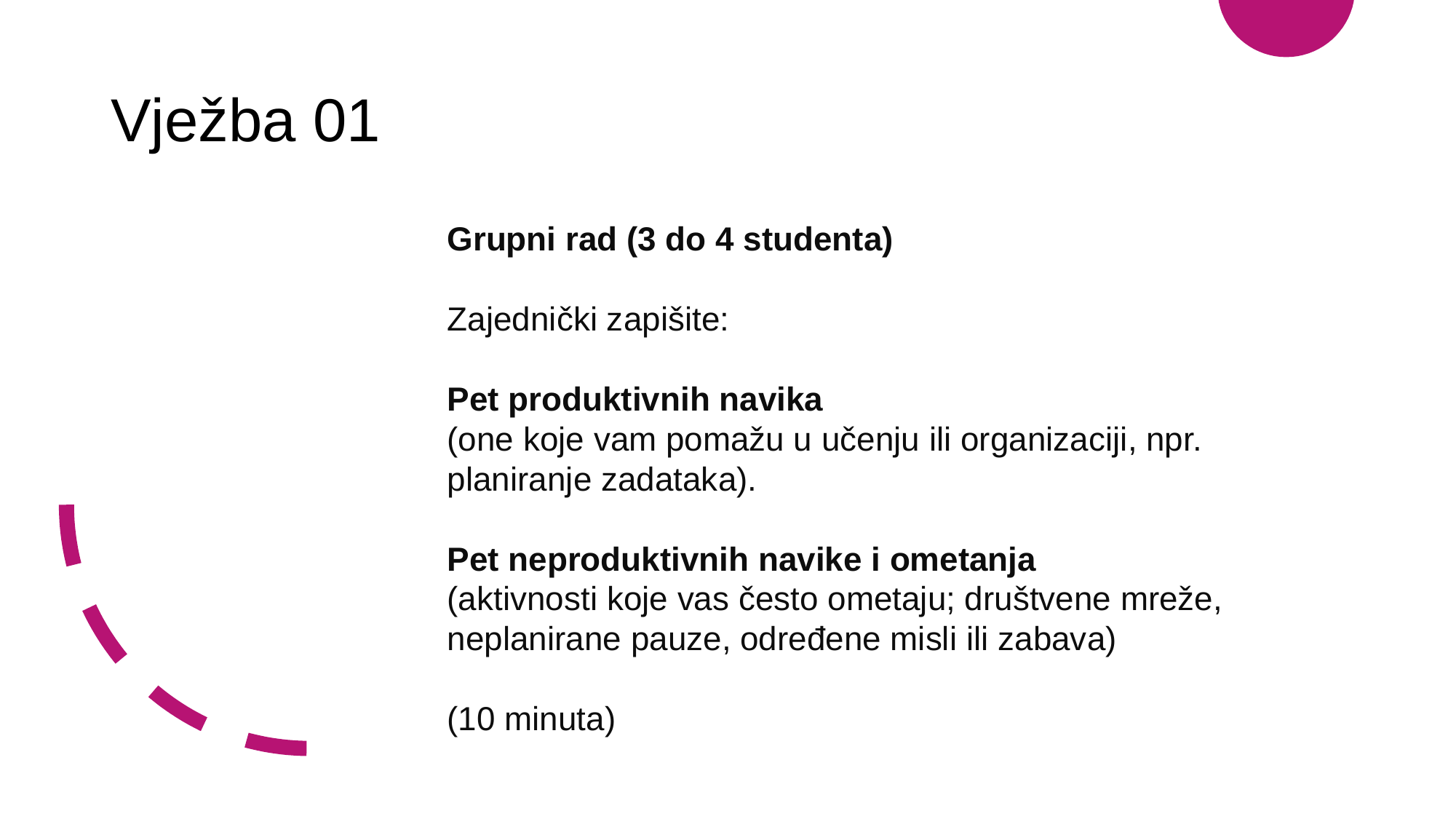

# Vježba 01
Grupni rad (3 do 4 studenta)
Zajednički zapišite:

Pet produktivnih navika 
(one koje vam pomažu u učenju ili organizaciji, npr. planiranje zadataka).

Pet neproduktivnih navike i ometanja 
(aktivnosti koje vas često ometaju; društvene mreže, neplanirane pauze, određene misli ili zabava)

(10 minuta)